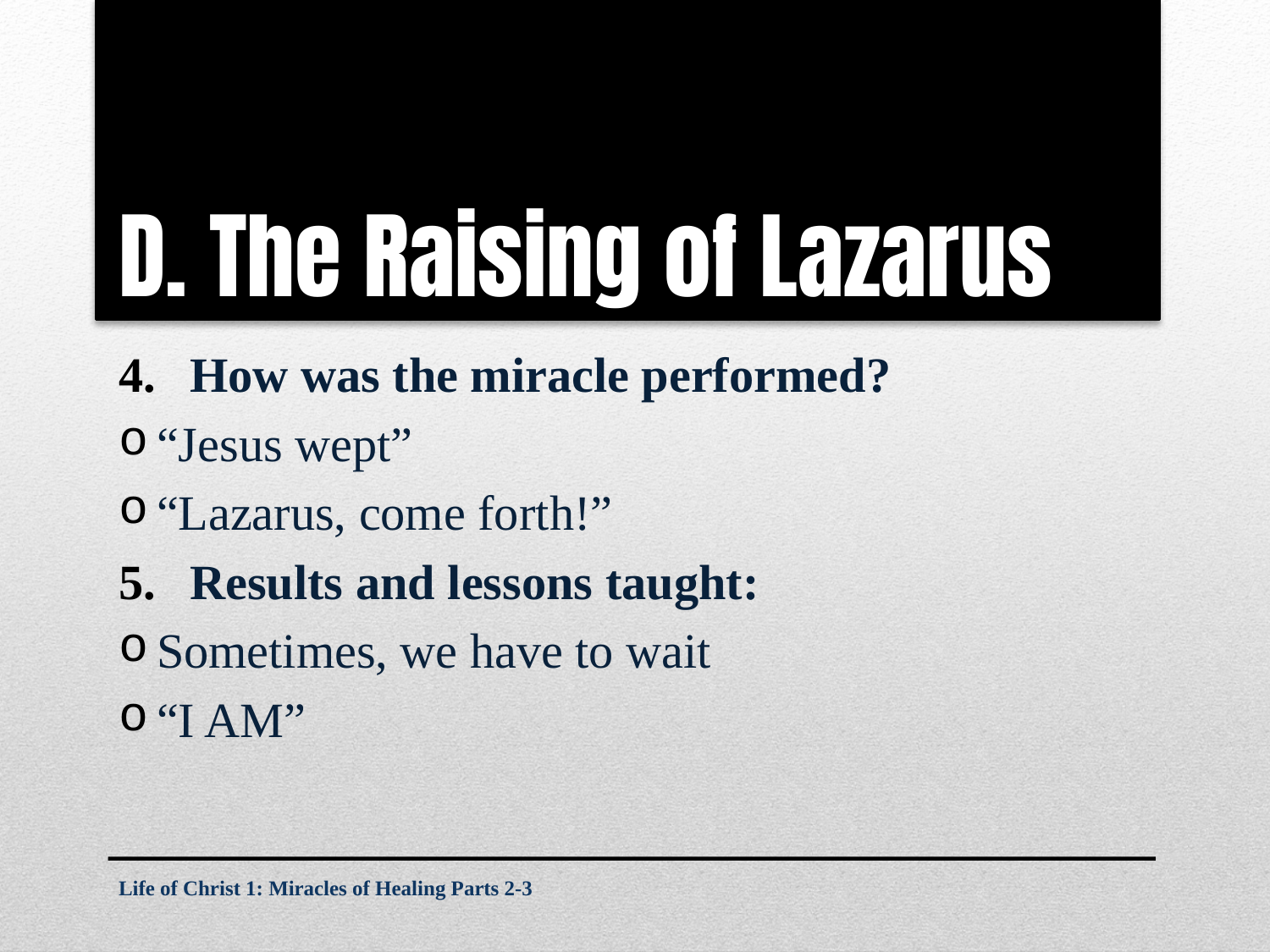

# D. The Raising of Lazarus
How was the miracle performed?
“Jesus wept”
“Lazarus, come forth!”
Results and lessons taught:
Sometimes, we have to wait
“I AM”
Life of Christ 1: Miracles of Healing Parts 2-3